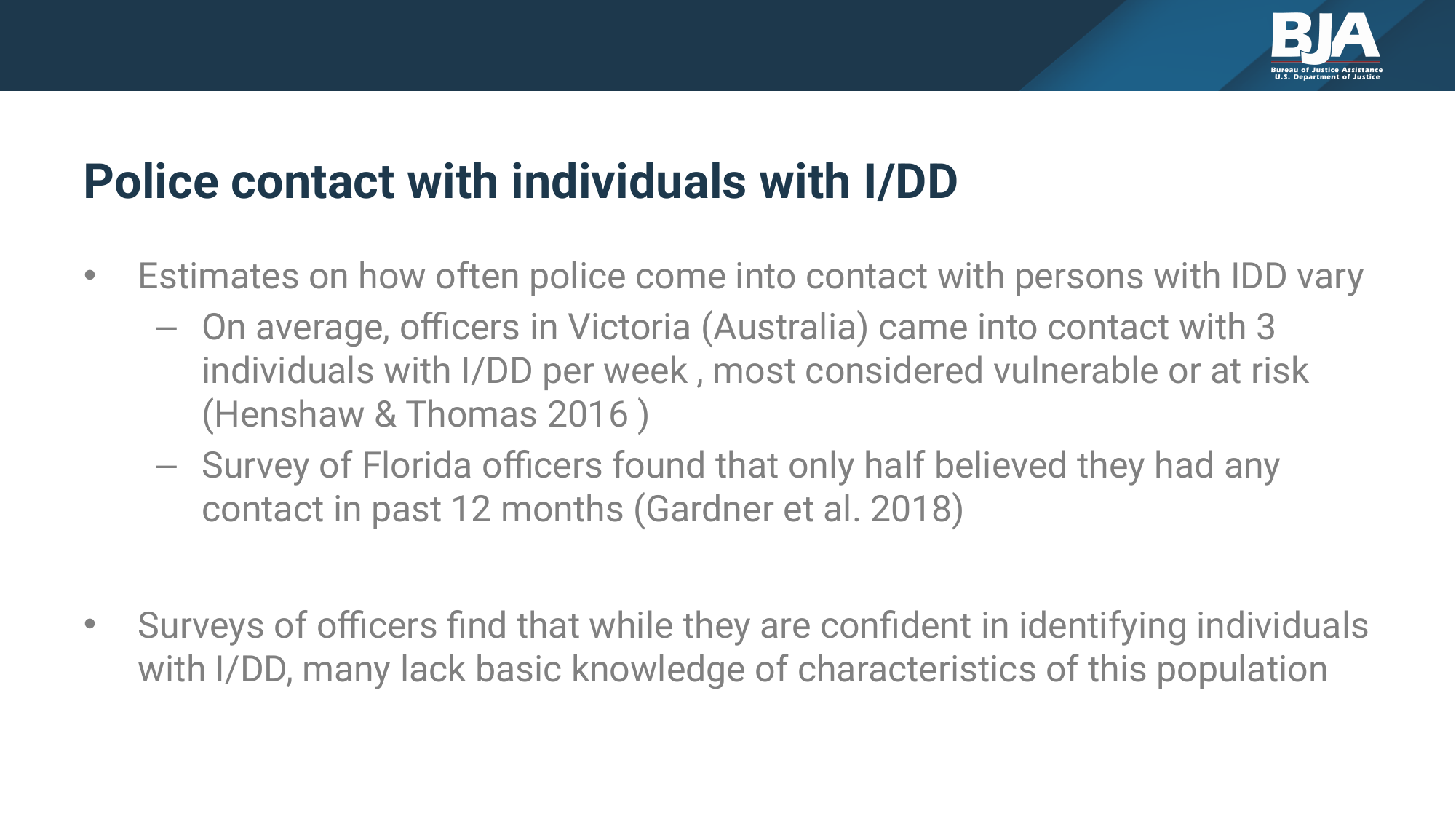

# Police contact with individuals with I/DD
Estimates on how often police come into contact with persons with IDD vary
On average, officers in Victoria (Australia) came into contact with 3 individuals with I/DD per week , most considered vulnerable or at risk (Henshaw & Thomas 2016 )
Survey of Florida officers found that only half believed they had any contact in past 12 months (Gardner et al. 2018)

Surveys of officers find that while they are confident in identifying individuals with I/DD, many lack basic knowledge of characteristics of this population